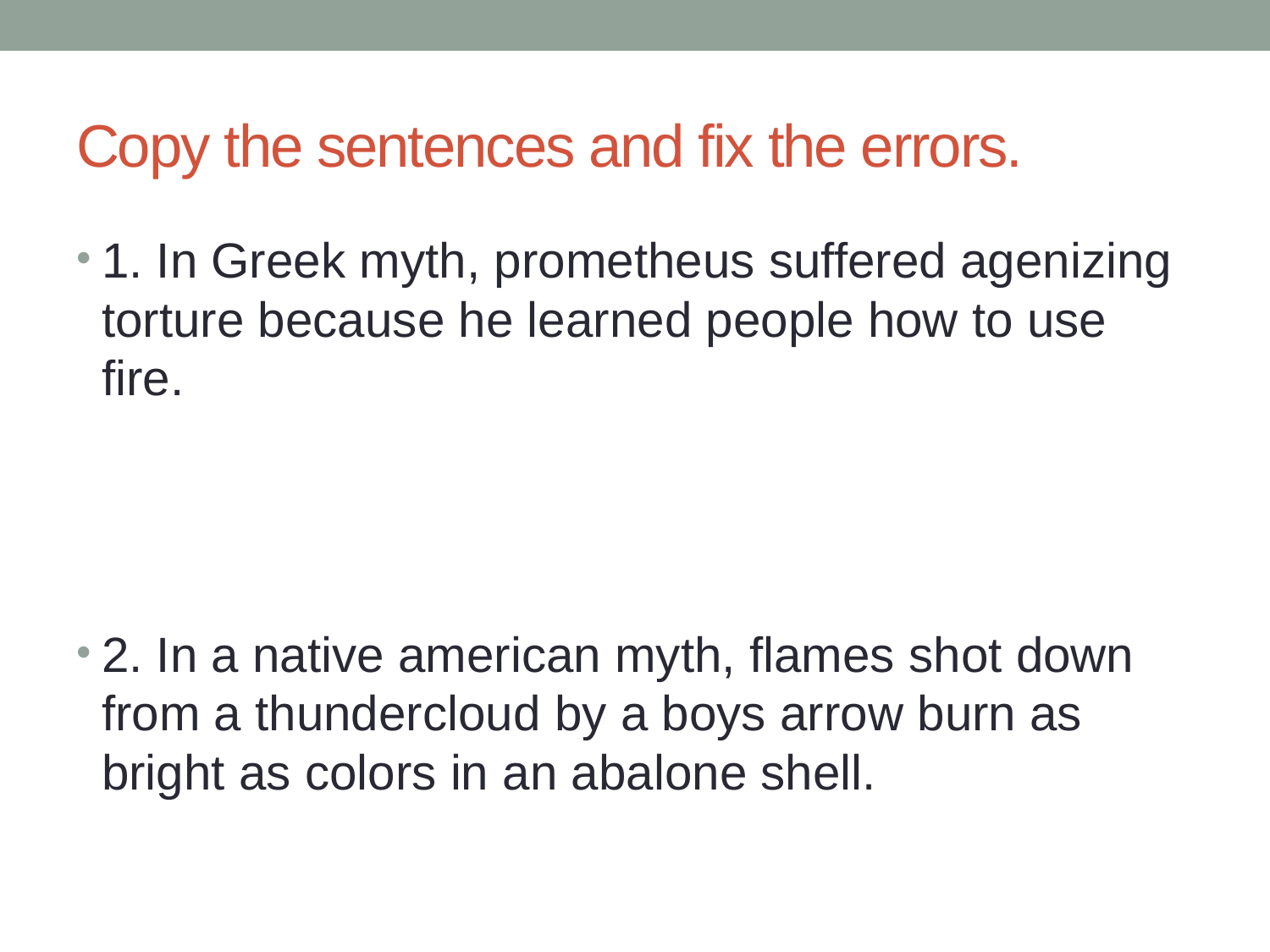

# Copy the sentences and fix the errors.
1. In Greek myth, prometheus suffered agenizing torture because he learned people how to use fire.

2. In a native american myth, flames shot down from a thundercloud by a boys arrow burn as bright as colors in an abalone shell.